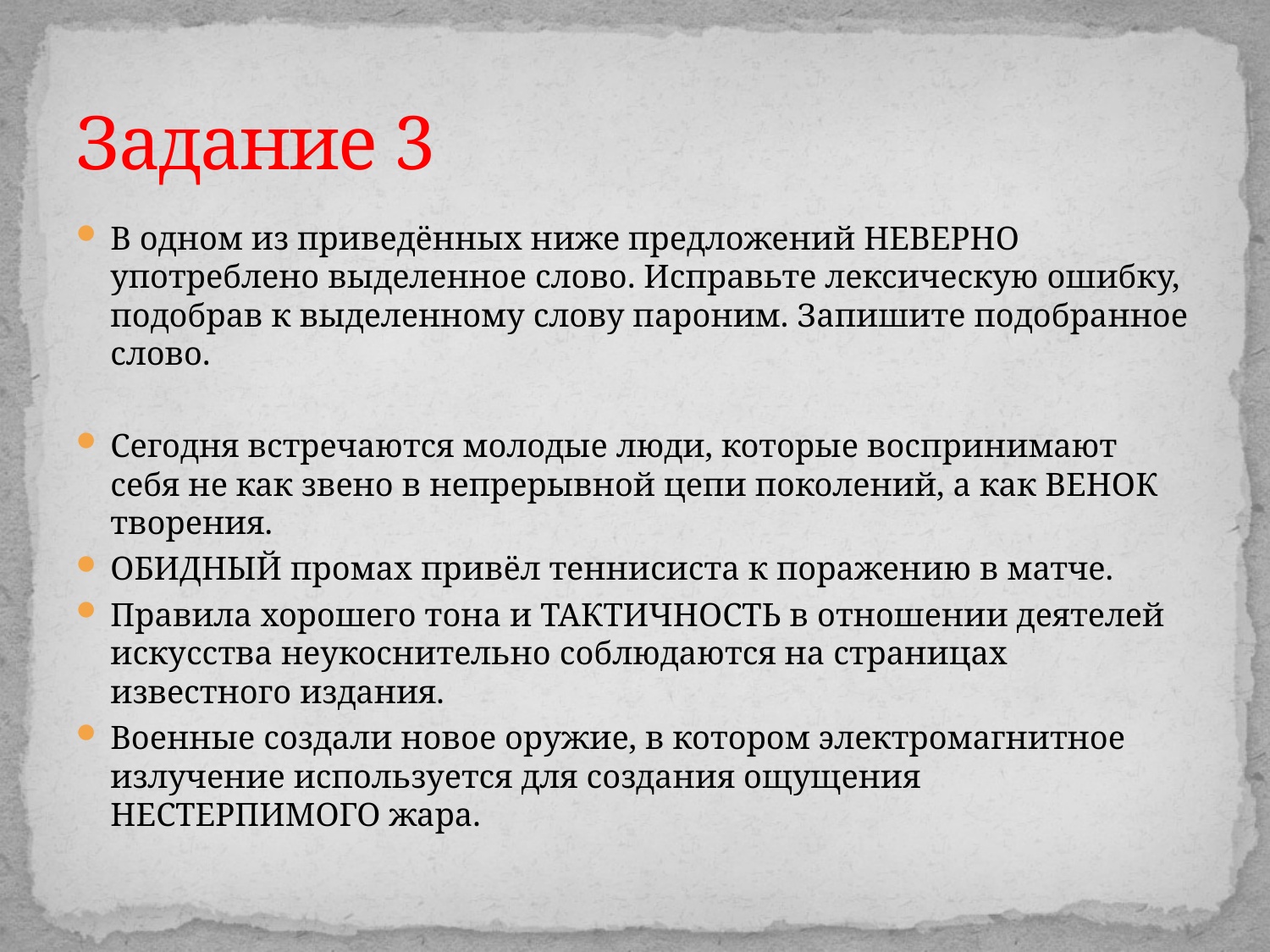

# Задание 3
В одном из приведённых ниже предложений НЕВЕРНО употреблено выделенное слово. Исправьте лексическую ошибку, подобрав к выделенному слову пароним. Запишите подобранное слово.

Сегодня встречаются молодые люди, которые воспринимают себя не как звено в непрерывной цепи поколений, а как ВЕНОК творения.
ОБИДНЫЙ промах привёл теннисиста к поражению в матче.
Правила хорошего тона и ТАКТИЧНОСТЬ в отношении деятелей искусства неукоснительно соблюдаются на страницах известного издания.
Военные создали новое оружие, в котором электромагнитное излучение используется для создания ощущения НЕСТЕРПИМОГО жара.